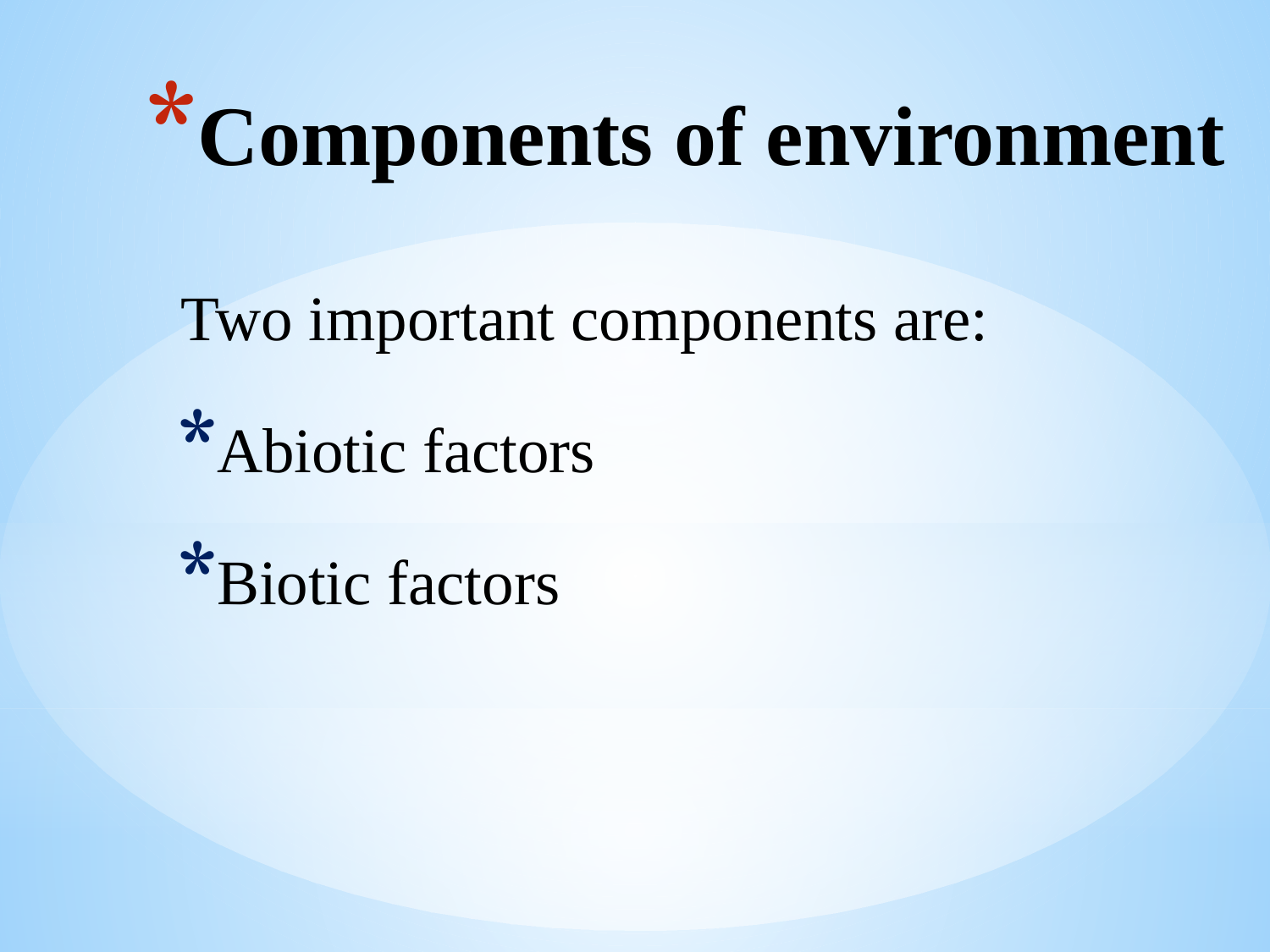

# Components of environment
Two important components are:
Abiotic factors
Biotic factors